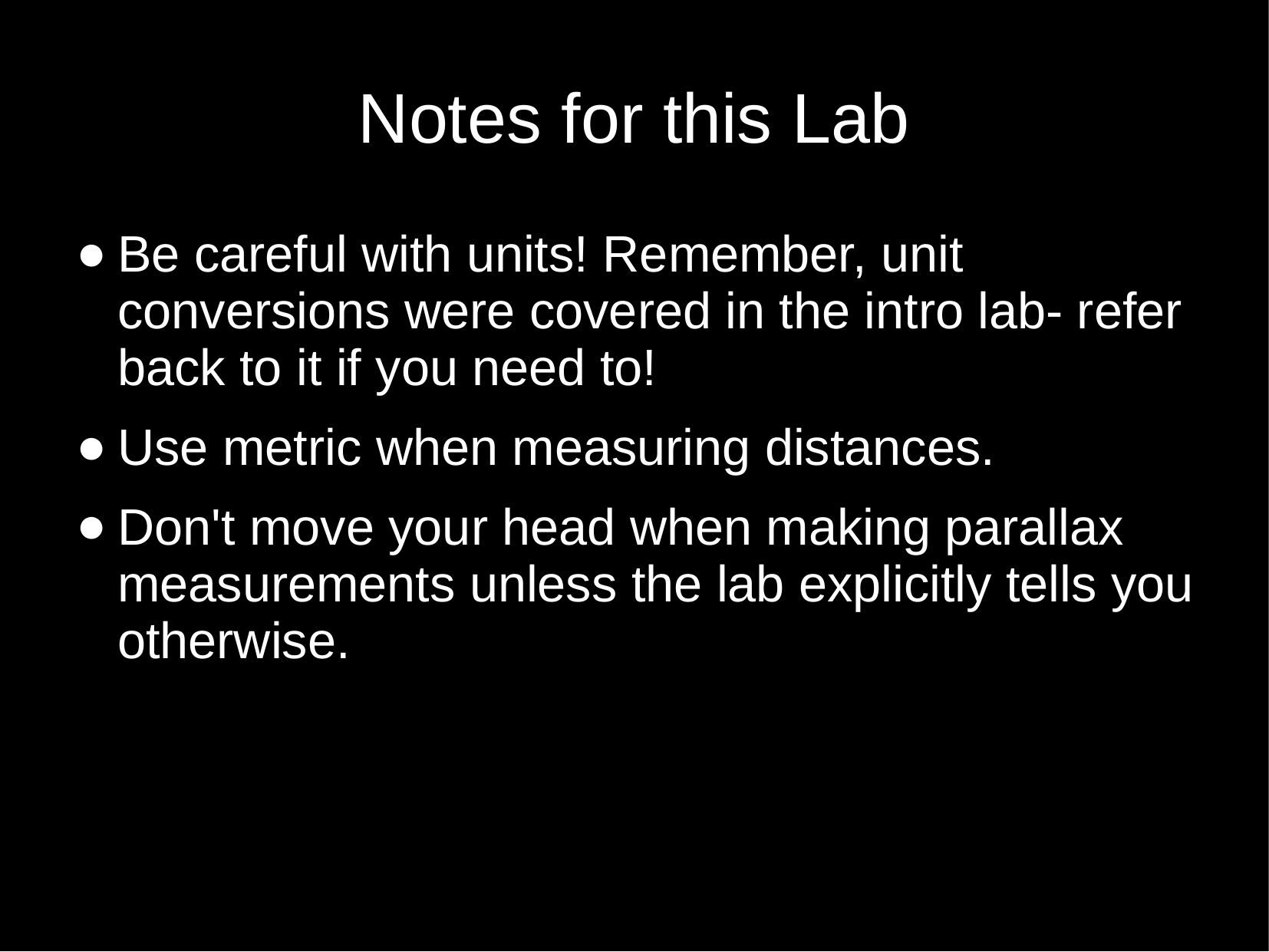

# Notes for this Lab
Be careful with units! Remember, unit conversions were covered in the intro lab- refer back to it if you need to!
Use metric when measuring distances.
Don't move your head when making parallax measurements unless the lab explicitly tells you otherwise.